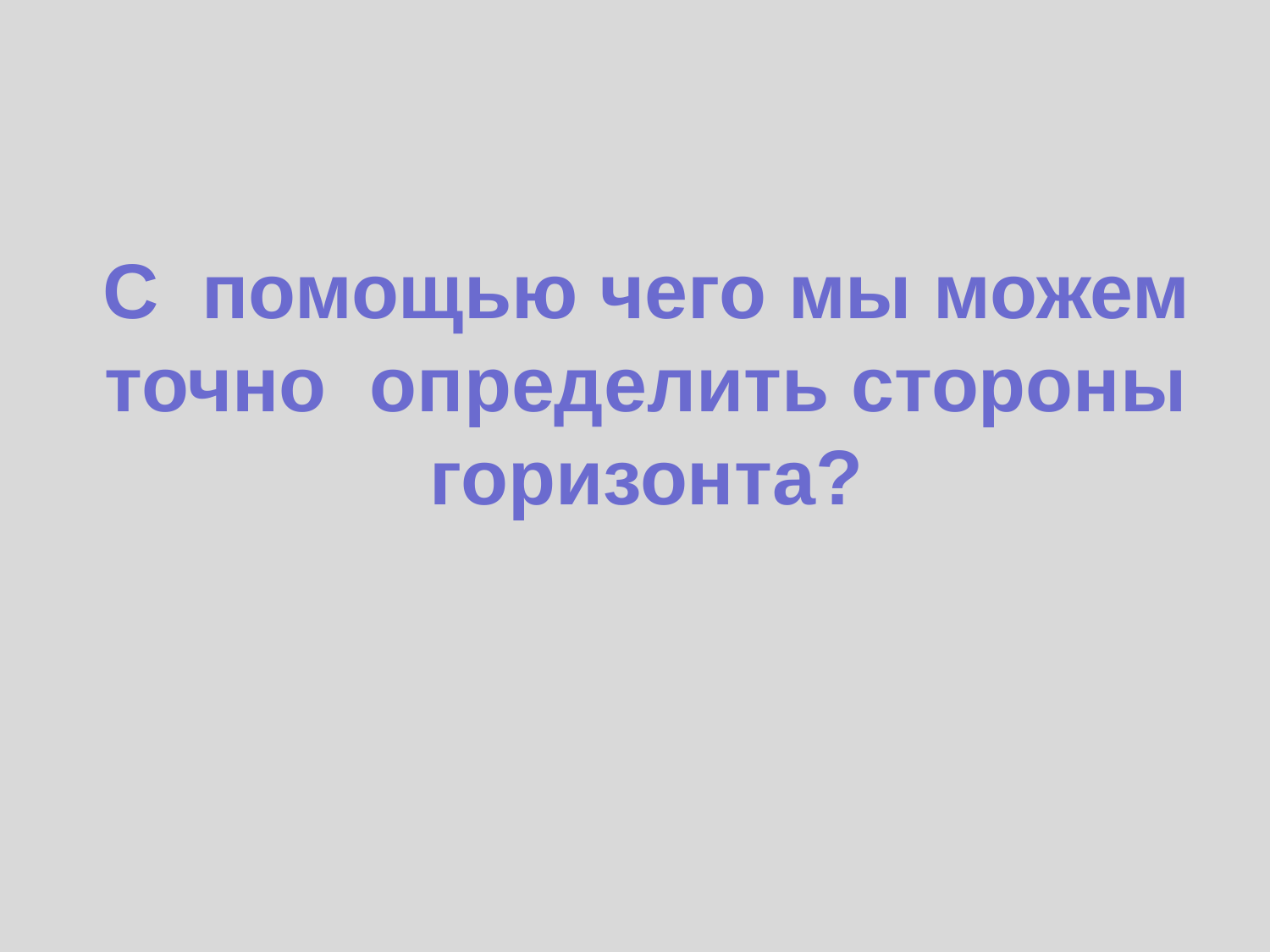

# С  помощью чего мы можем точно  определить стороны горизонта?